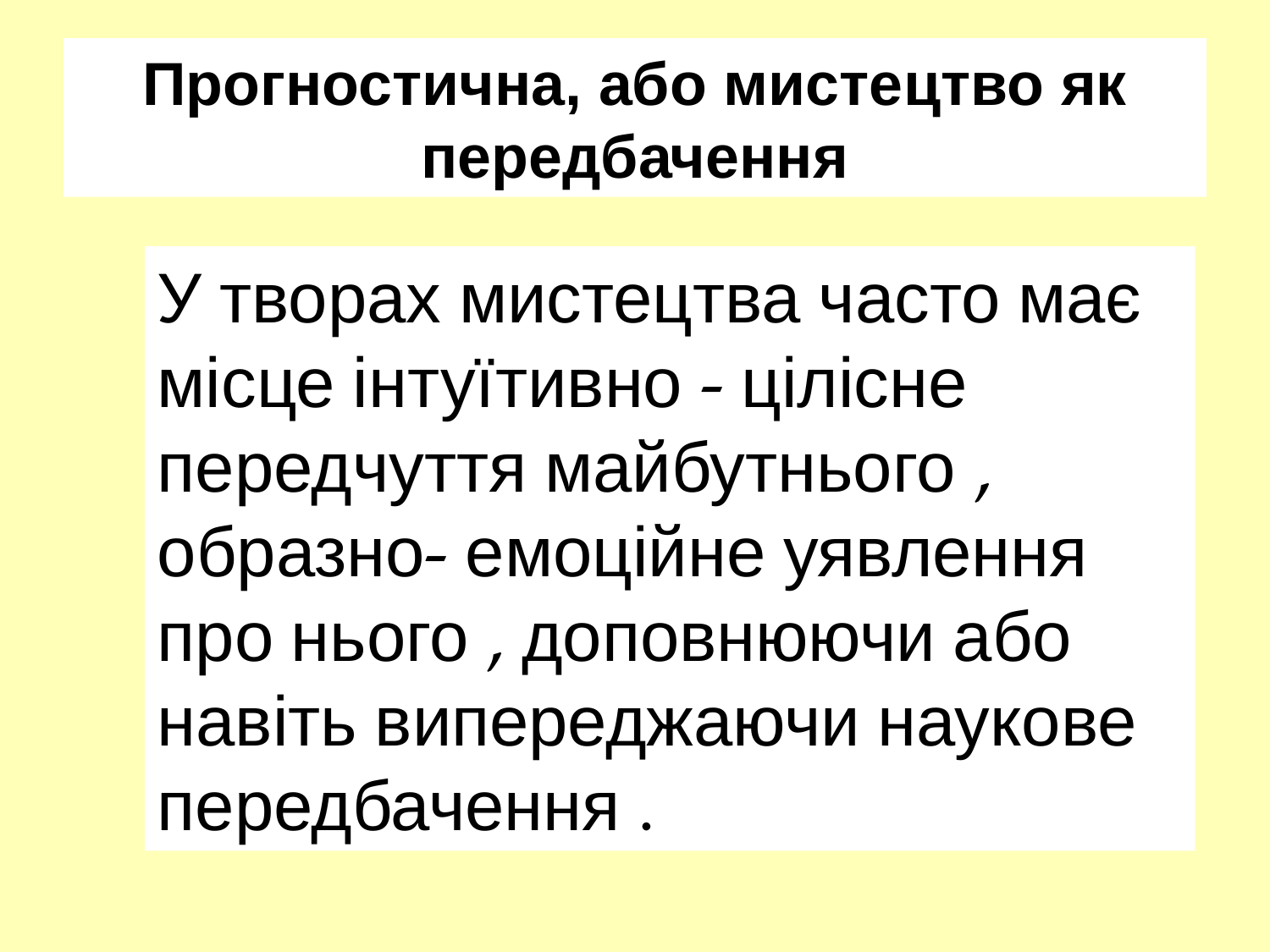

# Прогностична, або мистецтво як передбачення
У творах мистецтва часто має місце інтуїтивно - цілісне передчуття майбутнього , образно- емоційне уявлення про нього , доповнюючи або навіть випереджаючи наукове передбачення .